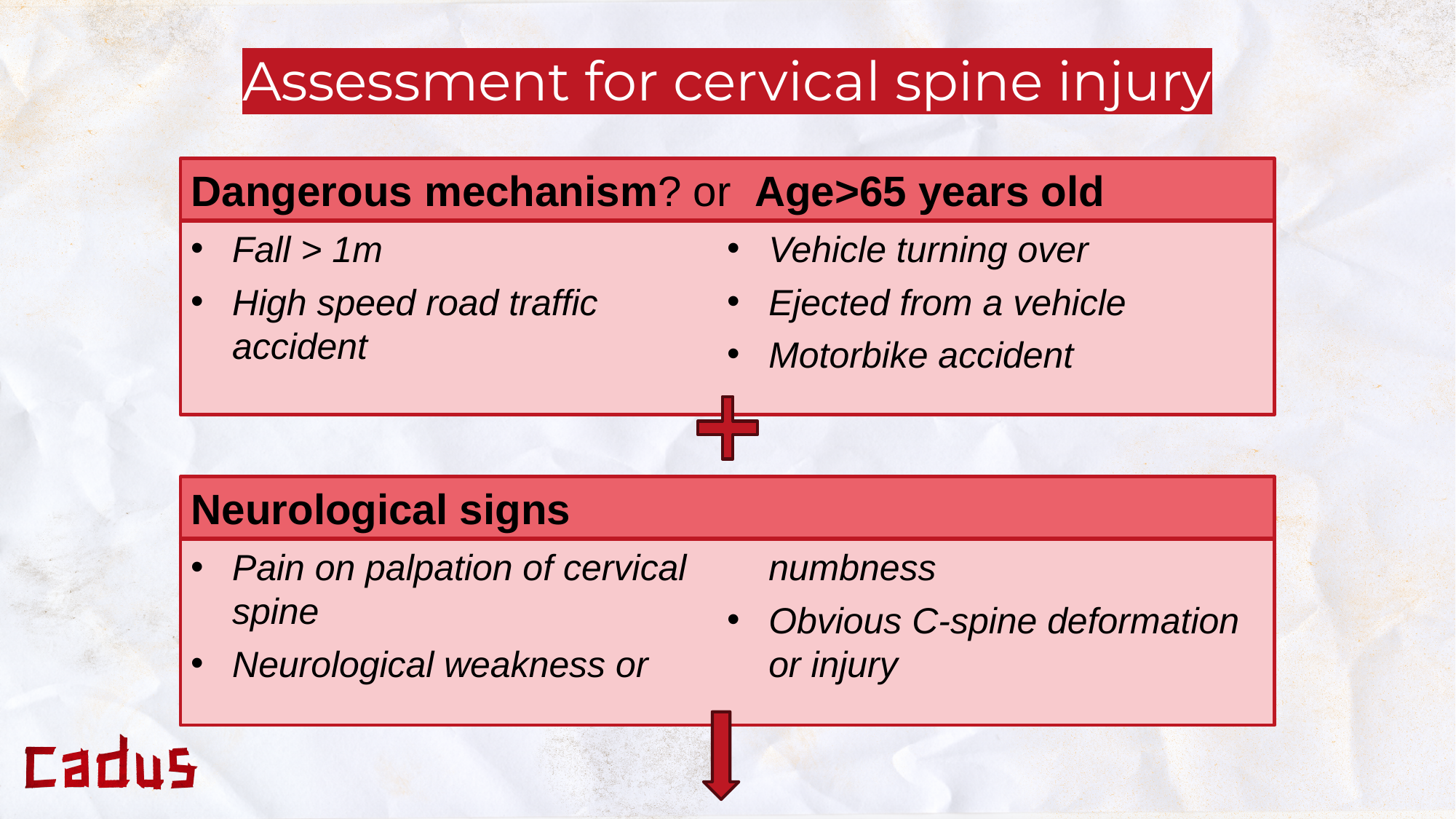

# Assessment for cervical spine injury
Dangerous mechanism? or  Age>65 years old
Fall > 1m
High speed road traffic accident
Vehicle turning over
Ejected from a vehicle
Motorbike accident

Neurological signs
Pain on palpation of cervical spine
Neurological weakness or numbness
Obvious C-spine deformation or injury